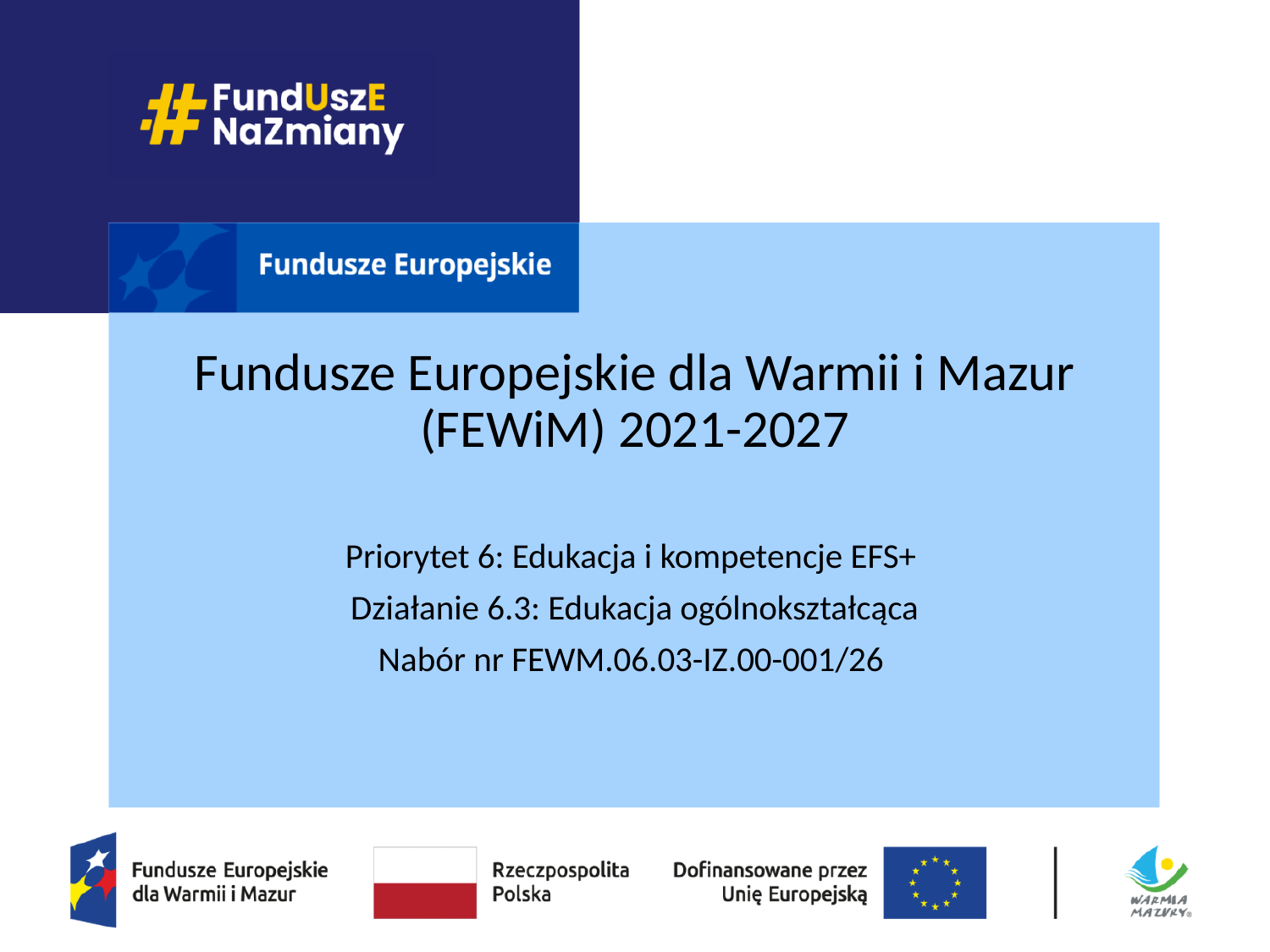

# Fundusze Europejskie dla Warmii i Mazur (FEWiM) 2021-2027

Priorytet 6: Edukacja i kompetencje EFS+
Działanie 6.3: Edukacja ogólnokształcąca
Nabór nr FEWM.06.03-IZ.00-001/26